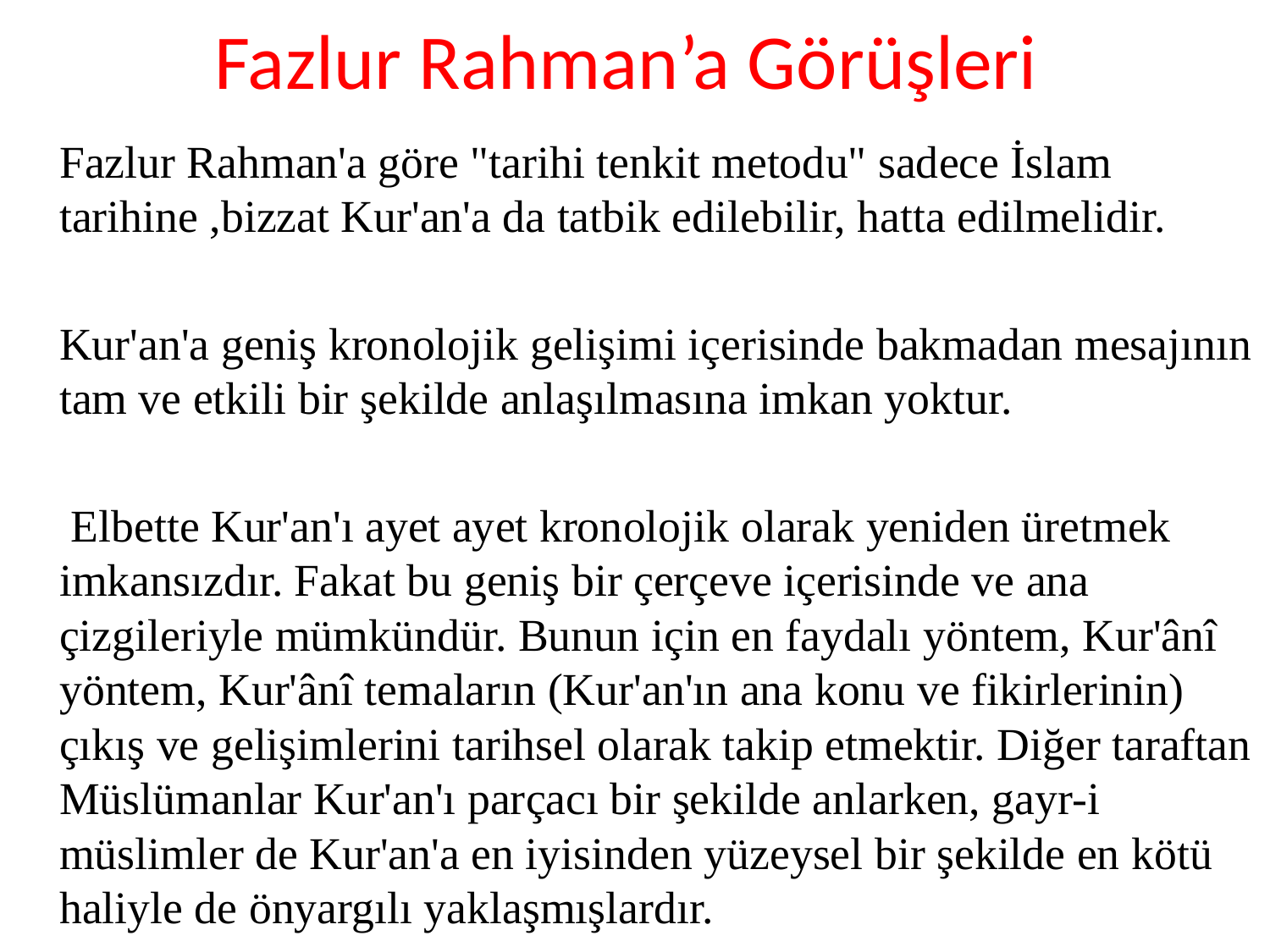

# Fazlur Rahman’a Görüşleri
	Fazlur Rahman'a göre "tarihi tenkit metodu" sadece İslam tarihine ,bizzat Kur'an'a da tatbik edilebilir, hatta edilmelidir.

	Kur'an'a geniş kronolojik gelişimi içerisinde bakmadan mesajının tam ve etkili bir şekilde anlaşılmasına imkan yoktur.

	 Elbette Kur'an'ı ayet ayet kronolojik olarak yeniden üretmek imkansızdır. Fakat bu geniş bir çerçeve içerisinde ve ana çizgileriyle mümkündür. Bunun için en faydalı yöntem, Kur'ânî yöntem, Kur'ânî temaların (Kur'an'ın ana konu ve fikirlerinin) çıkış ve gelişimlerini tarihsel olarak takip etmektir. Diğer taraftan Müslümanlar Kur'an'ı parçacı bir şekilde anlarken, gayr-i müslimler de Kur'an'a en iyisinden yüzeysel bir şekilde en kötü haliyle de önyargılı yaklaşmışlardır.